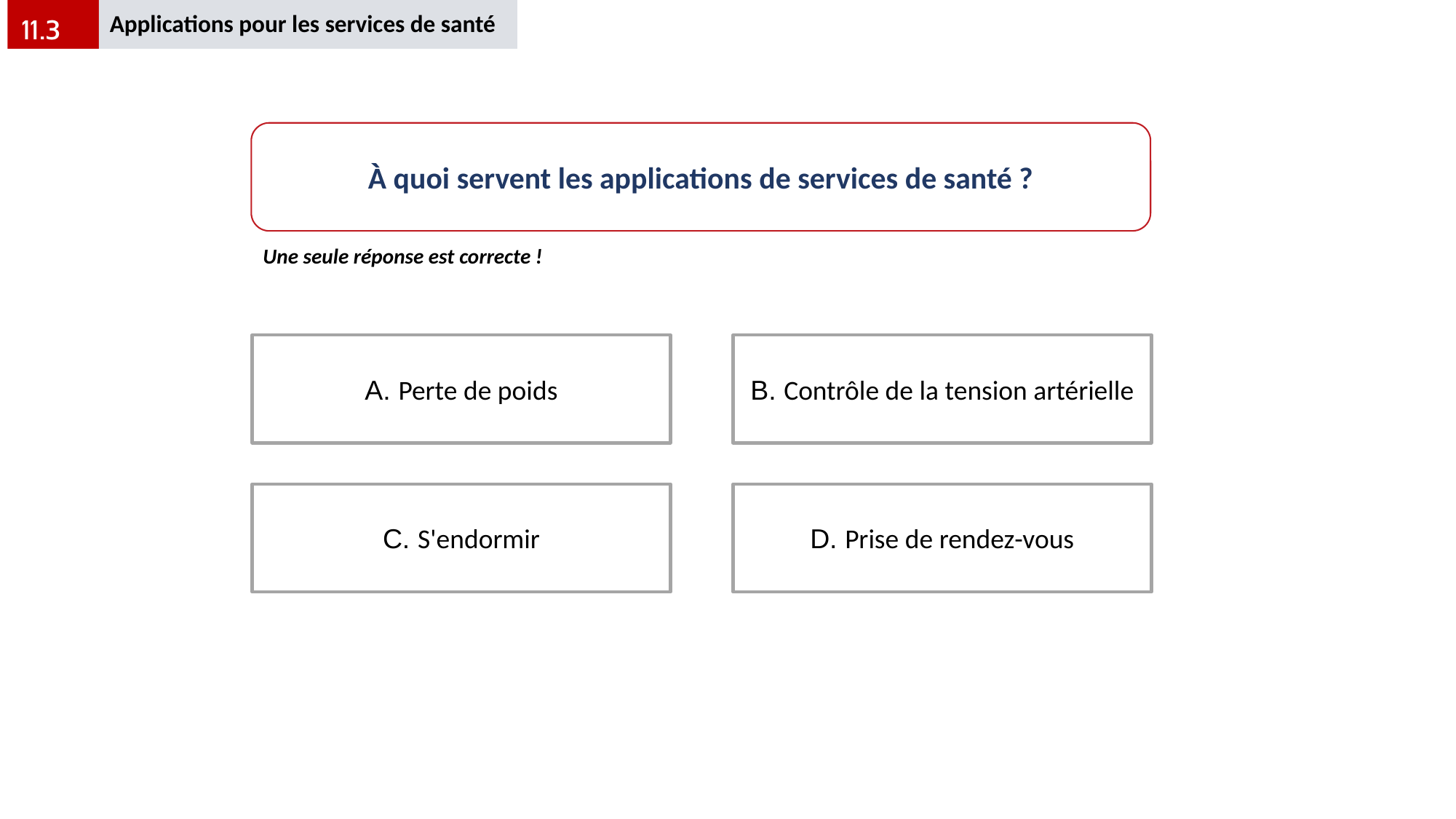

Applications pour les services de santé
11.3
À quoi servent les applications de services de santé ?
Une seule réponse est correcte !
A. Perte de poids
B. Contrôle de la tension artérielle
D. Prise de rendez-vous
C. S'endormir